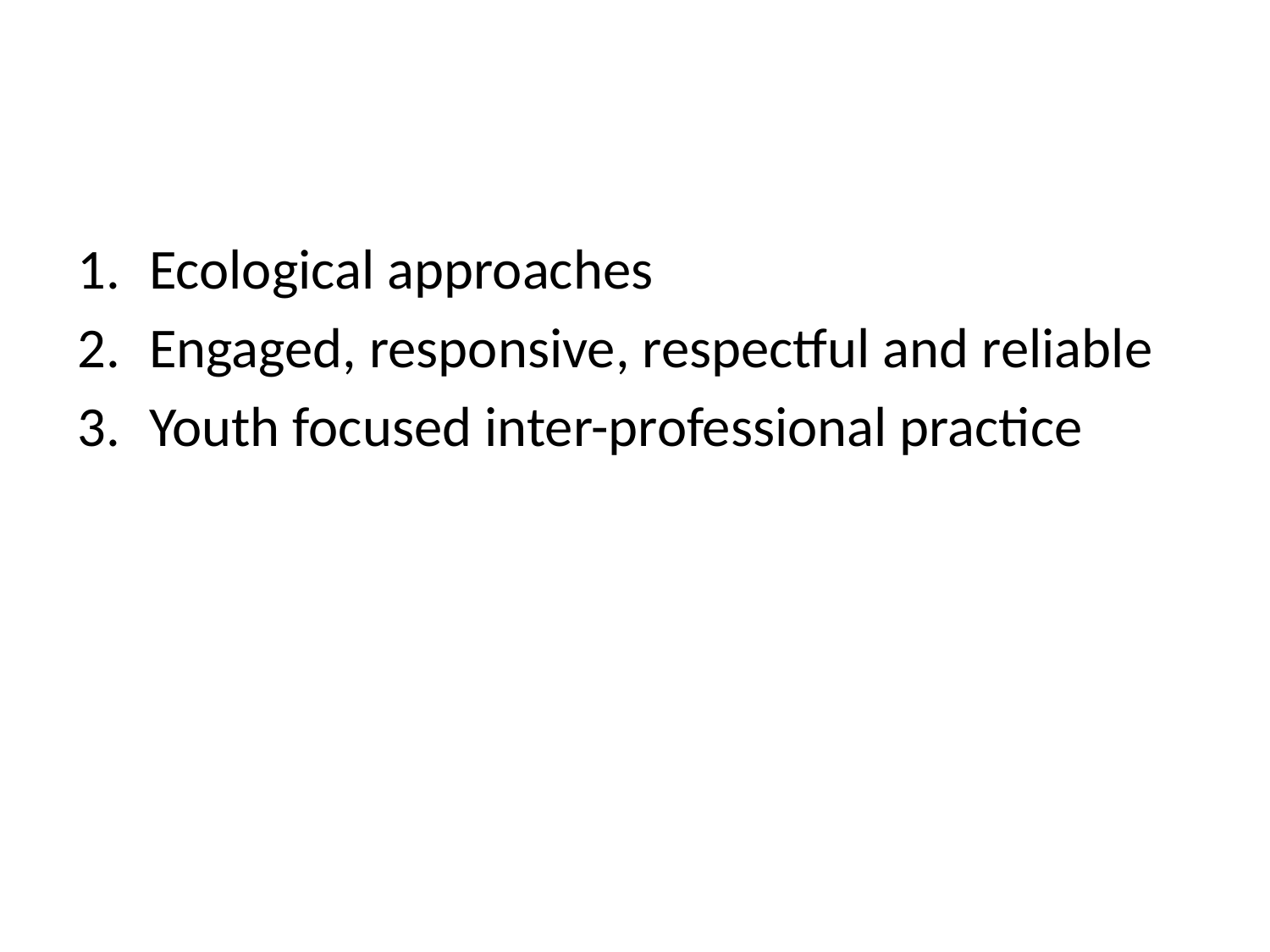

Ecological approaches
Engaged, responsive, respectful and reliable
Youth focused inter-professional practice